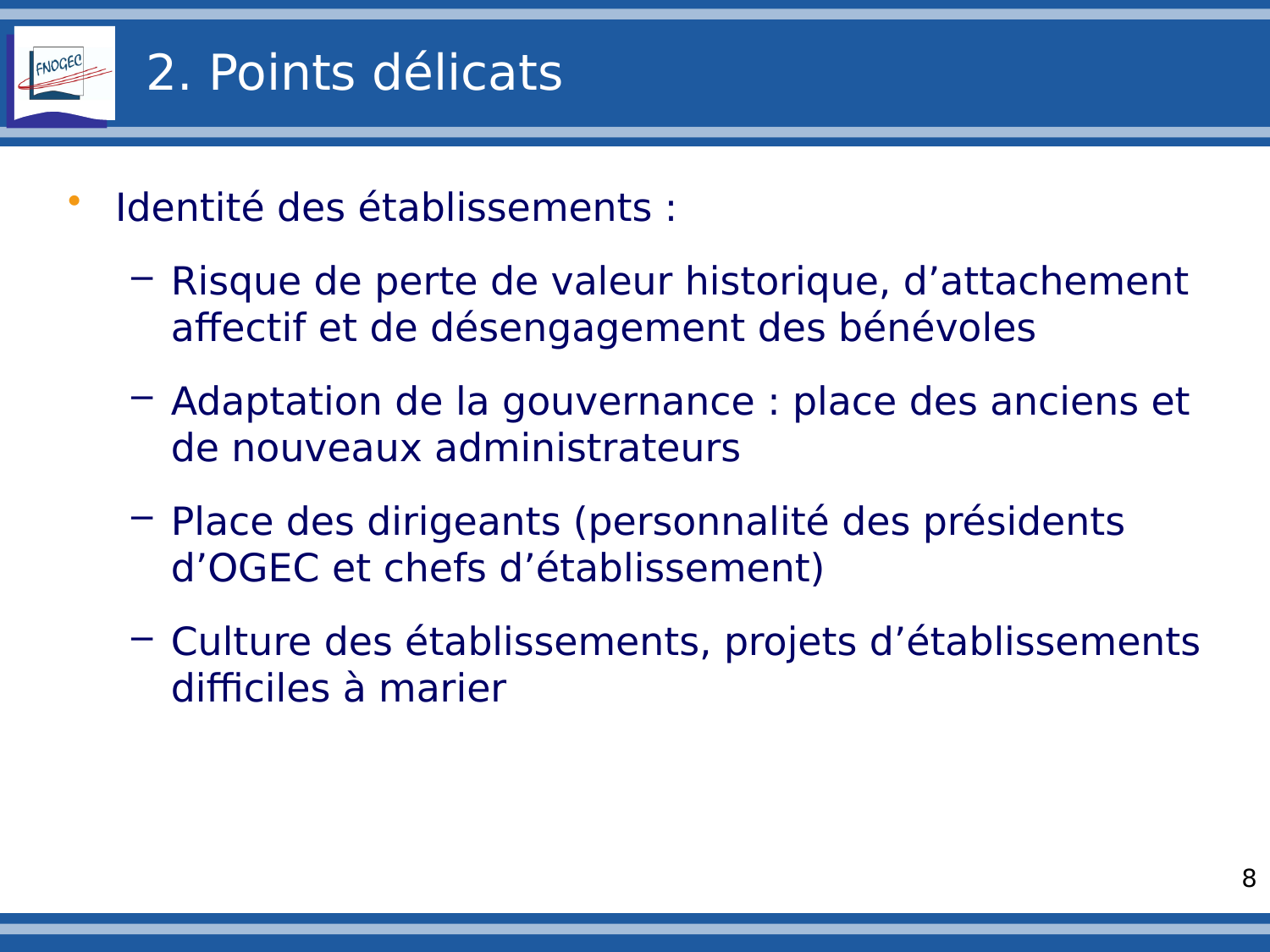

# 2. Points délicats
Identité des établissements :
Risque de perte de valeur historique, d’attachement affectif et de désengagement des bénévoles
Adaptation de la gouvernance : place des anciens et de nouveaux administrateurs
Place des dirigeants (personnalité des présidents d’OGEC et chefs d’établissement)
Culture des établissements, projets d’établissements difficiles à marier

8